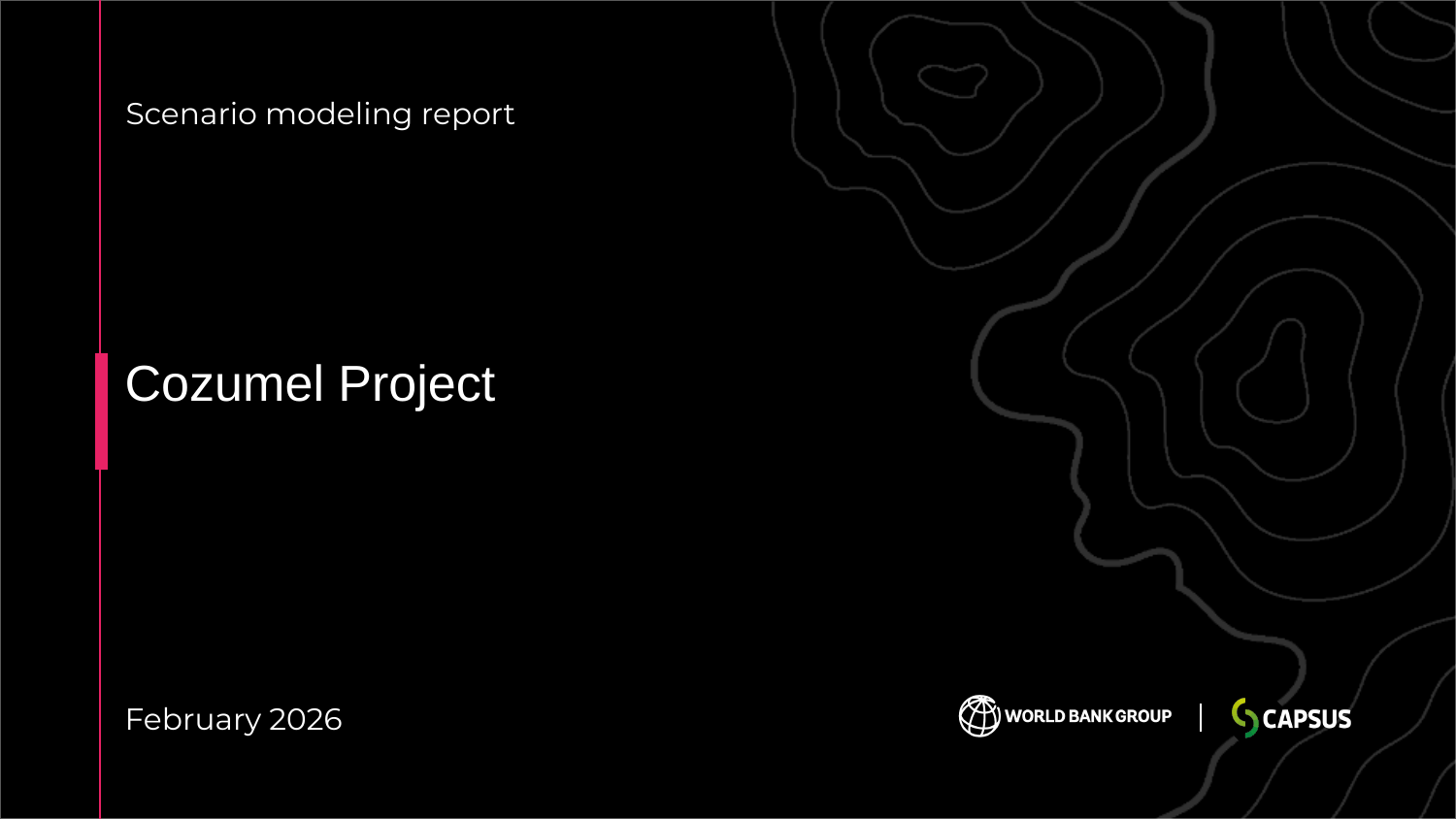

Scenario modeling report
Cozumel Project
February 2026